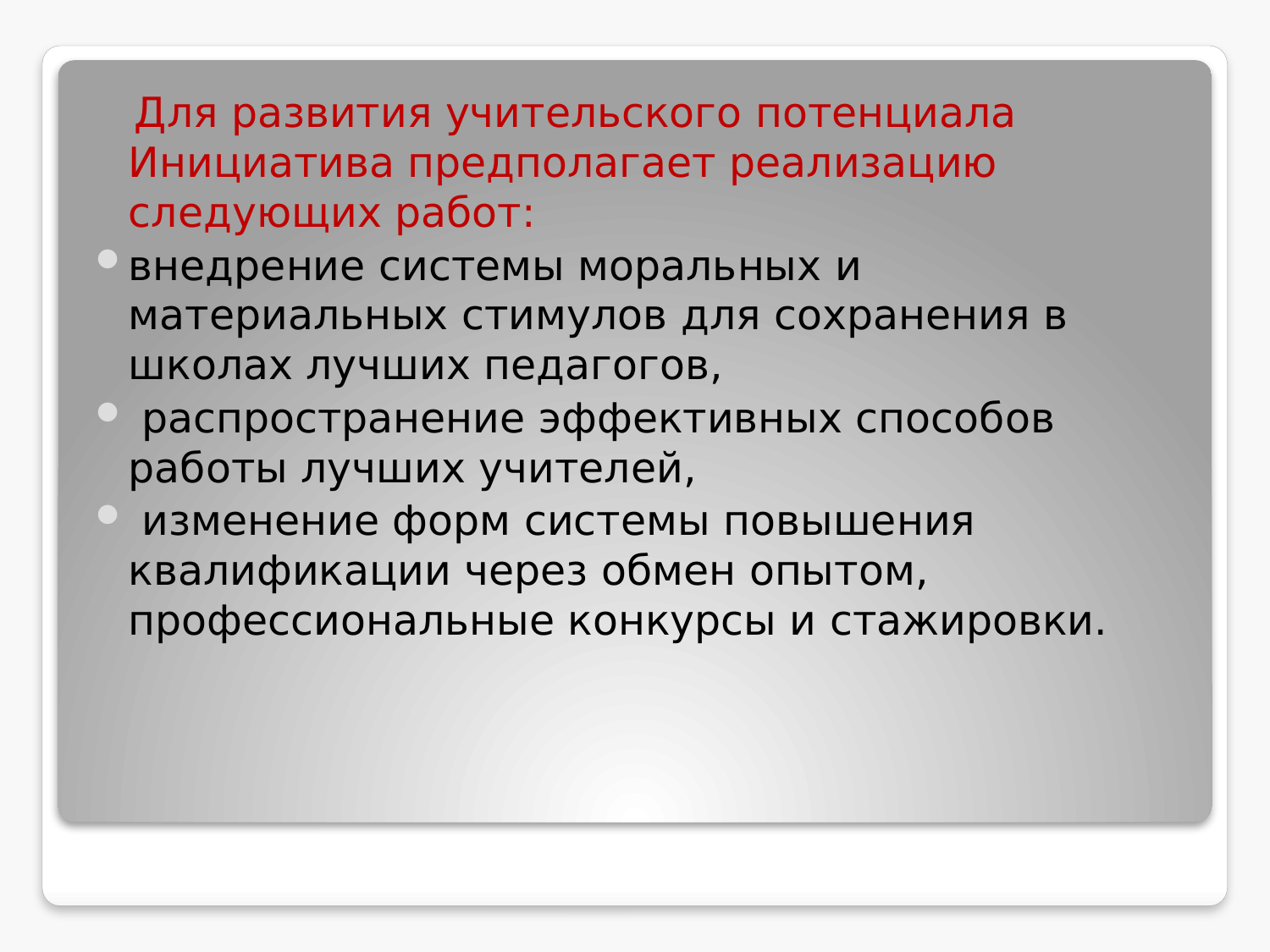

Для развития учительского потенциала Инициатива предполагает реализацию следующих работ:
внедрение системы моральных и материальных стимулов для сохранения в школах лучших педагогов,
 распространение эффективных способов работы лучших учителей,
 изменение форм системы повышения квалификации через обмен опытом, профессиональные конкурсы и стажировки.

#